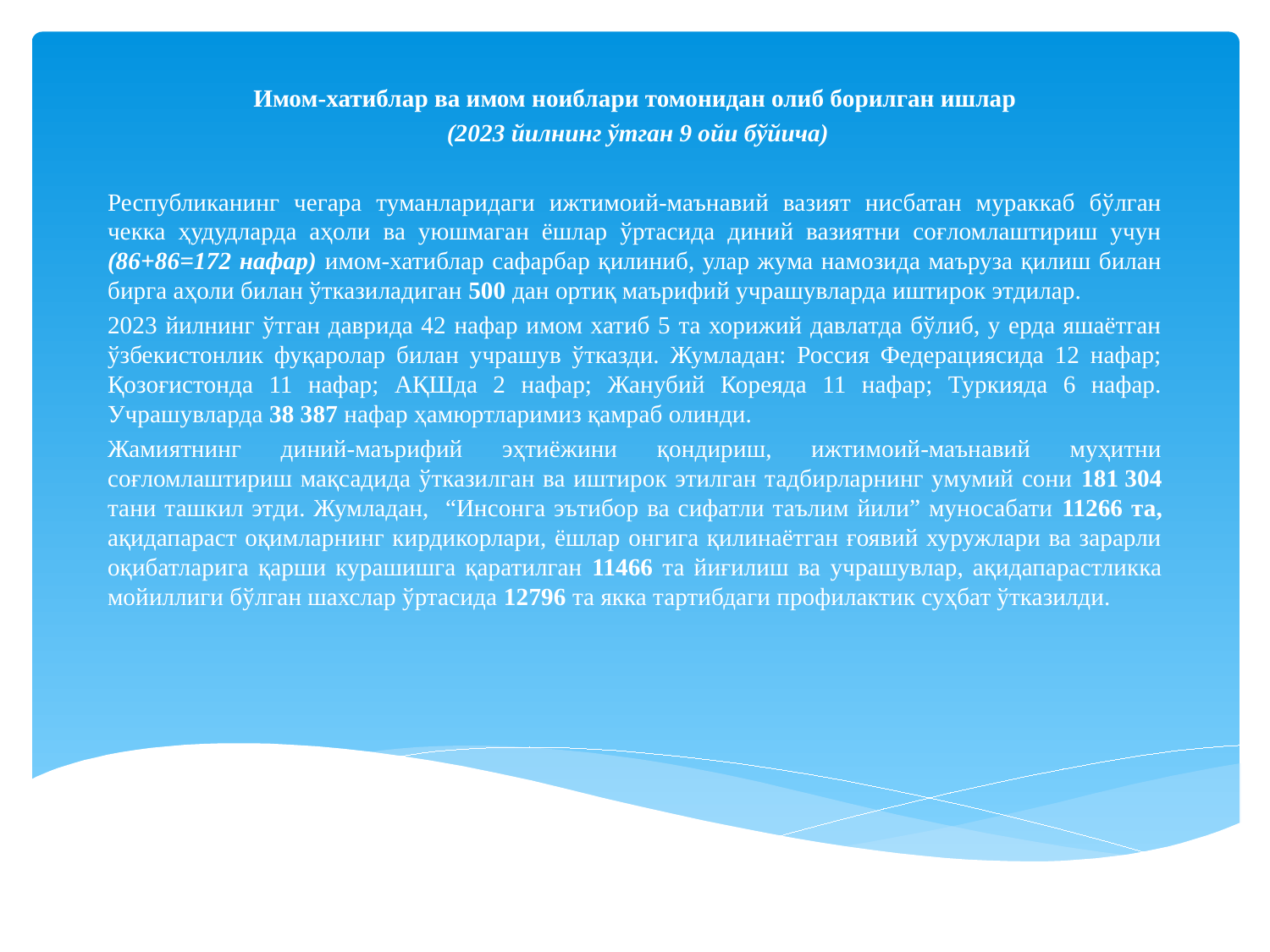

Имом-хатиблар ва имом ноиблари томонидан олиб борилган ишлар
 (2023 йилнинг ўтган 9 ойи бўйича)

Республиканинг чегара туманларидаги ижтимоий-маънавий вазият нисбатан мураккаб бўлган чекка ҳудудларда аҳоли ва уюшмаган ёшлар ўртасида диний вазиятни соғломлаштириш учун (86+86=172 нафар) имом-хатиблар сафарбар қилиниб, улар жума намозида маъруза қилиш билан бирга аҳоли билан ўтказиладиган 500 дан ортиқ маърифий учрашувларда иштирок этдилар.
2023 йилнинг ўтган даврида 42 нафар имом хатиб 5 та хорижий давлатда бўлиб, у ерда яшаётган ўзбекистонлик фуқаролар билан учрашув ўтказди. Жумладан: Россия Федерациясида 12 нафар; Қозоғистонда 11 нафар; АҚШда 2 нафар; Жанубий Кореяда 11 нафар; Туркияда 6 нафар. Учрашувларда 38 387 нафар ҳамюртларимиз қамраб олинди.
Жамиятнинг диний-маърифий эҳтиёжини қондириш, ижтимоий-маънавий муҳитни соғломлаштириш мақсадида ўтказилган ва иштирок этилган тадбирларнинг умумий сони 181 304 тани ташкил этди. Жумладан,  “Инсонга эътибор ва сифатли таълим йили” муносабати 11266 та, ақидапараст оқимларнинг кирдикорлари, ёшлар онгига қилинаётган ғоявий хуружлари ва зарарли оқибатларига қарши курашишга қаратилган 11466 та йиғилиш ва учрашувлар, ақидапарастликка мойиллиги бўлган шахслар ўртасида 12796 та якка тартибдаги профилактик суҳбат ўтказилди.